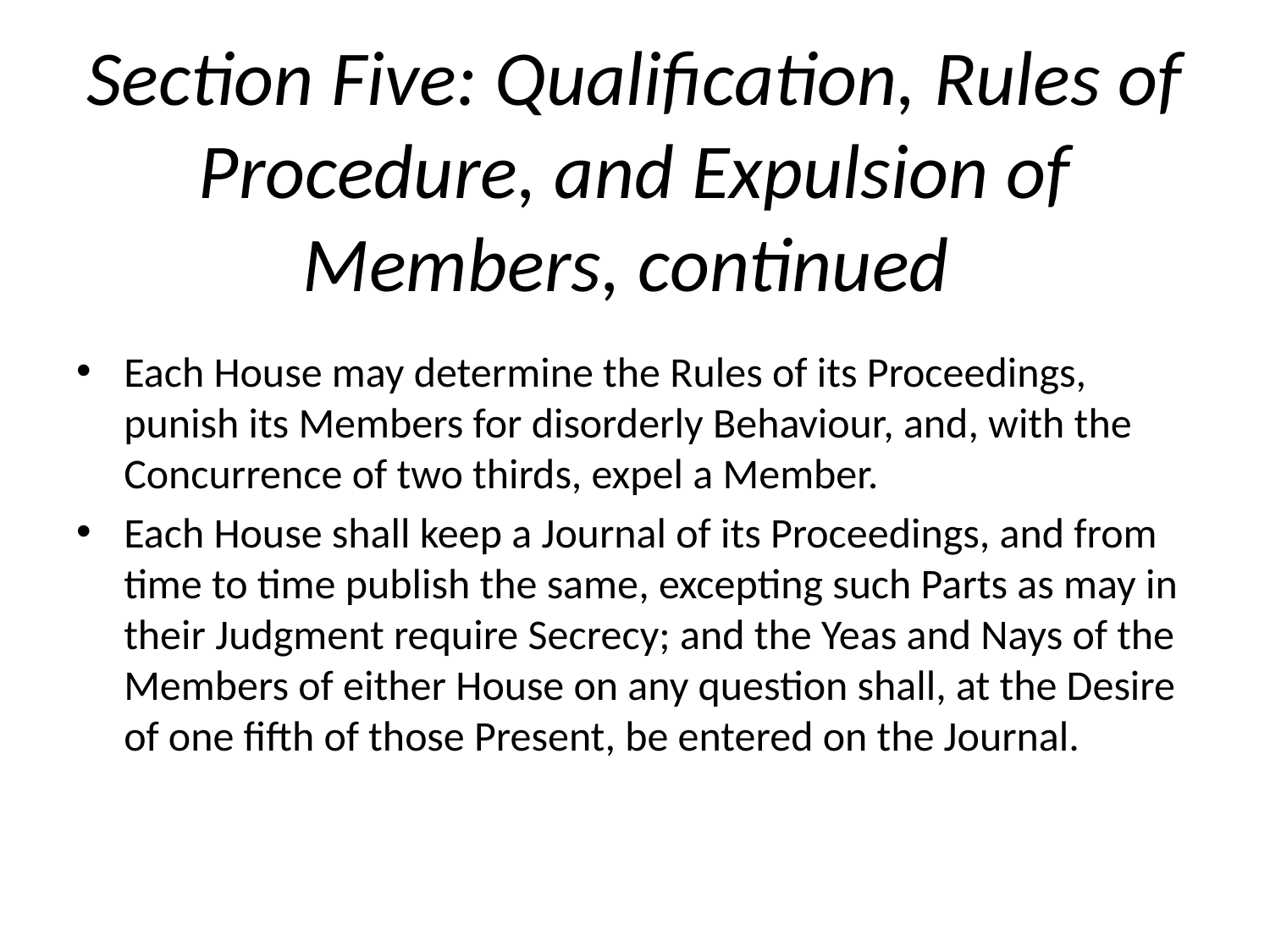

# Section Five: Qualification, Rules of Procedure, and Expulsion of Members, continued
Each House may determine the Rules of its Proceedings, punish its Members for disorderly Behaviour, and, with the Concurrence of two thirds, expel a Member.
Each House shall keep a Journal of its Proceedings, and from time to time publish the same, excepting such Parts as may in their Judgment require Secrecy; and the Yeas and Nays of the Members of either House on any question shall, at the Desire of one fifth of those Present, be entered on the Journal.